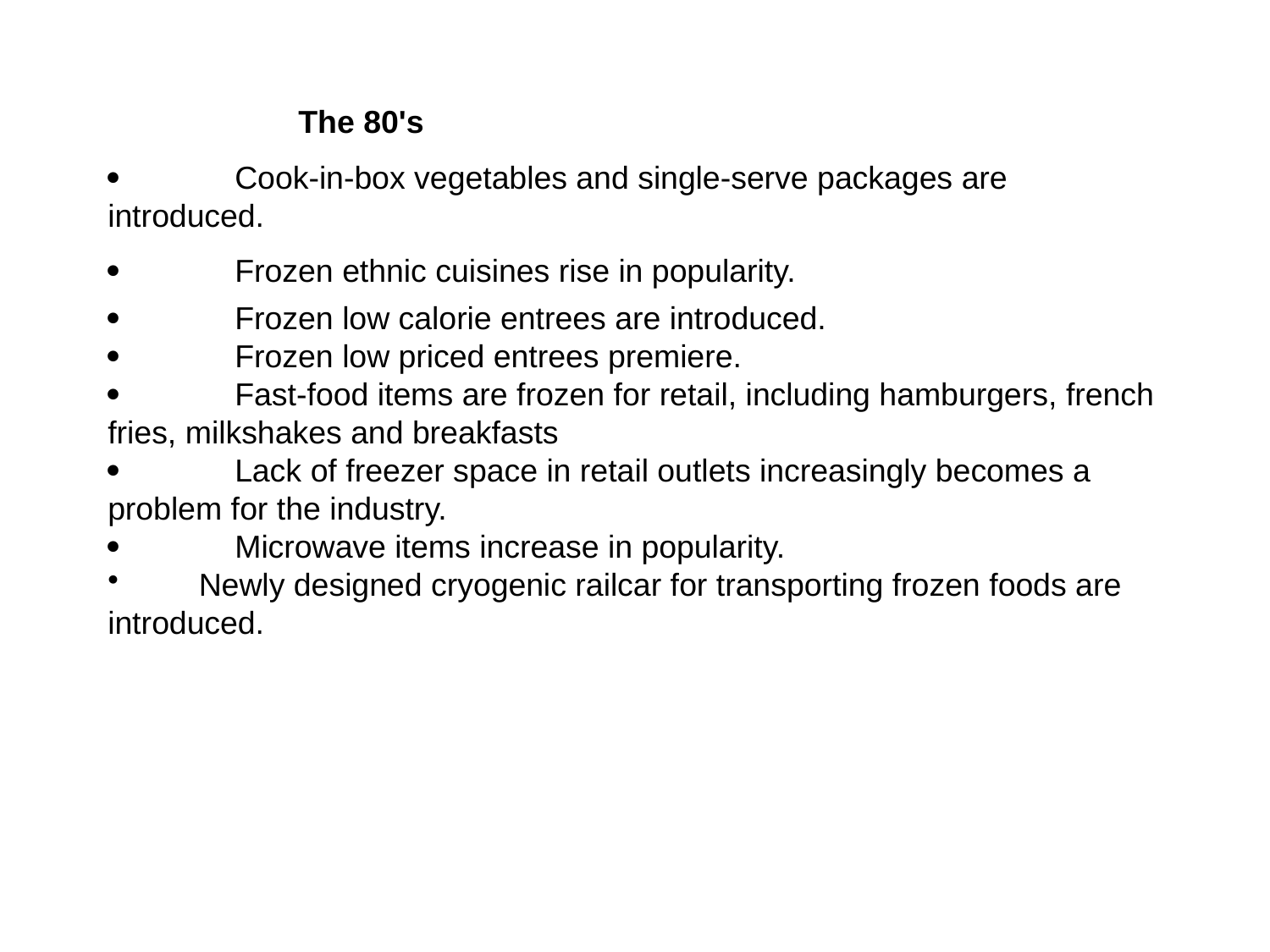

The 80's
•	Cook-in-box vegetables and single-serve packages are introduced.
•	Frozen ethnic cuisines rise in popularity.
•	Frozen low calorie entrees are introduced.
•	Frozen low priced entrees premiere.
•	Fast-food items are frozen for retail, including hamburgers, french fries, milkshakes and breakfasts
•	Lack of freezer space in retail outlets increasingly becomes a problem for the industry.
•	Microwave items increase in popularity.
         Newly designed cryogenic railcar for transporting frozen foods are introduced.